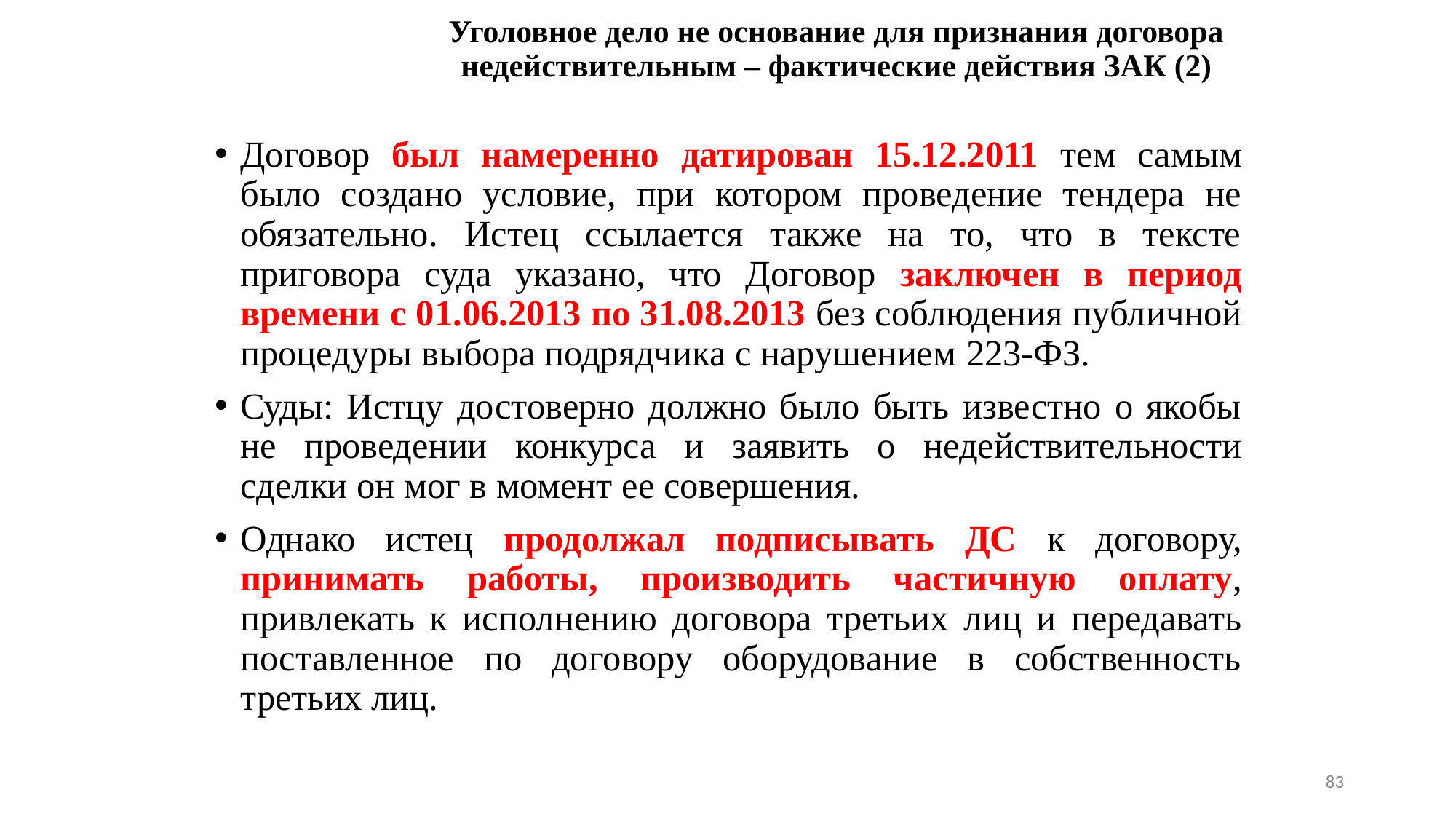

# Уголовное дело не основание для признания договора недействительным – фактические действия ЗАК (2)
Договор был намеренно датирован 15.12.2011 тем самым было создано условие, при котором проведение тендера не обязательно. Истец ссылается также на то, что в тексте приговора суда указано, что Договор заключен в период времени с 01.06.2013 по 31.08.2013 без соблюдения публичной процедуры выбора подрядчика с нарушением 223-ФЗ.
Суды: Истцу достоверно должно было быть известно о якобы не проведении конкурса и заявить о недействительности сделки он мог в момент ее совершения.
Однако истец продолжал подписывать ДС к договору, принимать работы, производить частичную оплату, привлекать к исполнению договора третьих лиц и передавать поставленное по договору оборудование в собственность третьих лиц.
83